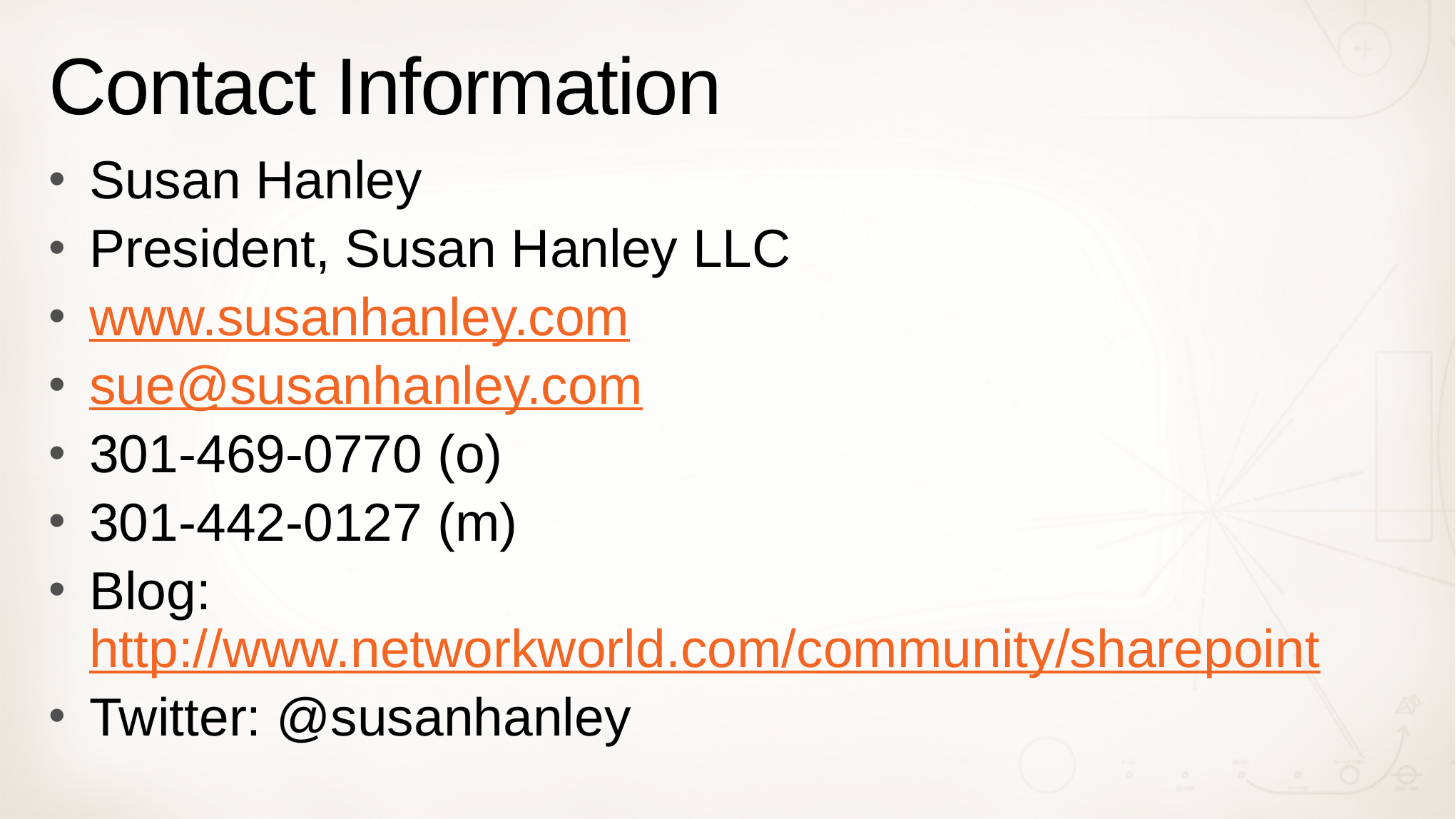

# Contact Information
Susan Hanley
President, Susan Hanley LLC
www.susanhanley.com
sue@susanhanley.com
301-469-0770 (o)
301-442-0127 (m)
Blog: http://www.networkworld.com/community/sharepoint
Twitter: @susanhanley